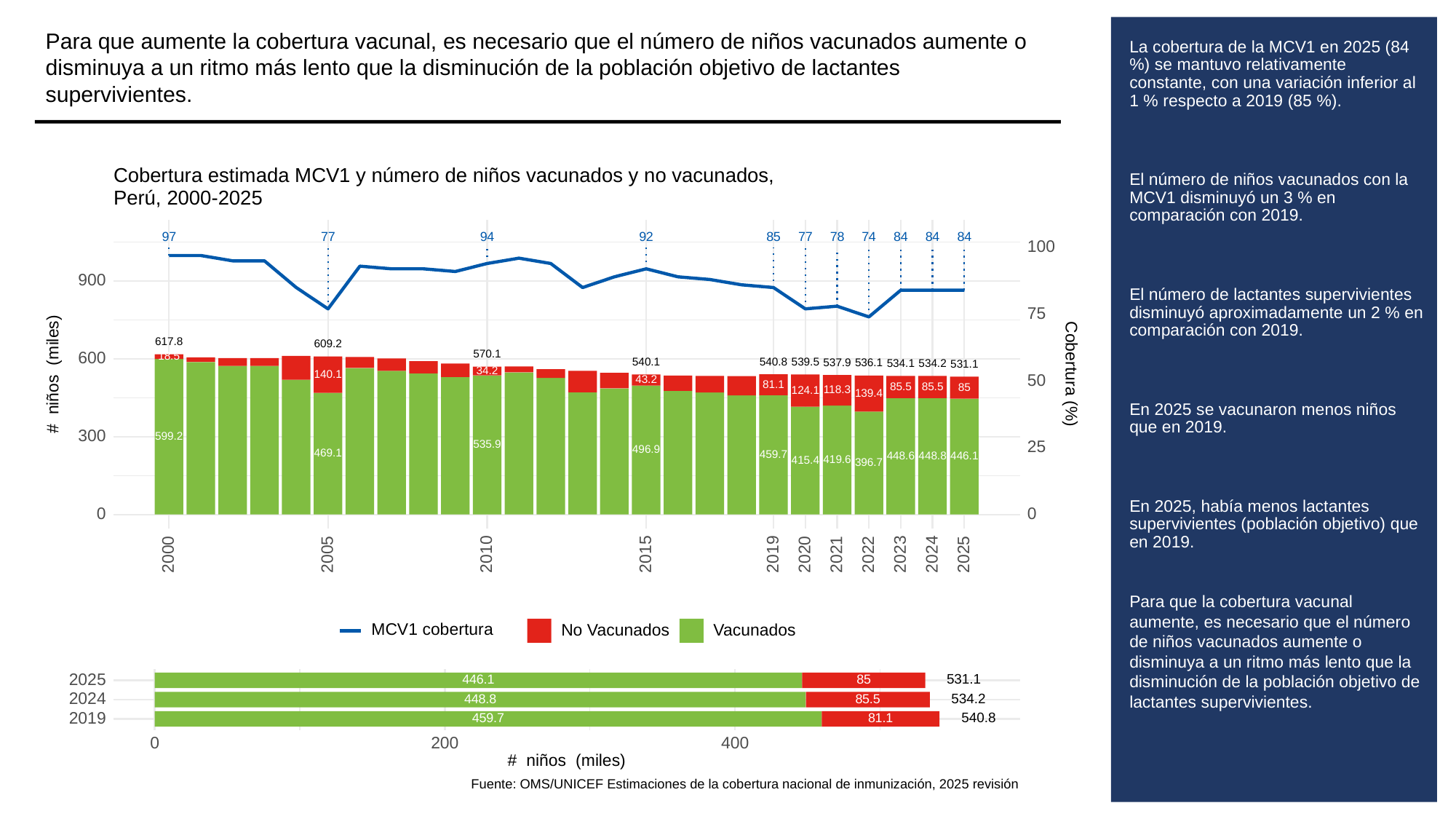

Para que aumente la cobertura vacunal, es necesario que el número de niños vacunados aumente o disminuya a un ritmo más lento que la disminución de la población objetivo de lactantes supervivientes.
# La cobertura de la MCV1 en 2025 (84 %) se mantuvo relativamente constante, con una variación inferior al 1 % respecto a 2019 (85 %).

El número de niños vacunados con la MCV1 disminuyó un 3 % en comparación con 2019.

El número de lactantes supervivientes disminuyó aproximadamente un 2 % en comparación con 2019.

En 2025 se vacunaron menos niños que en 2019.

En 2025, había menos lactantes supervivientes (población objetivo) que en 2019.

Para que la cobertura vacunal aumente, es necesario que el número de niños vacunados aumente o disminuya a un ritmo más lento que la disminución de la población objetivo de lactantes supervivientes.

Cobertura estimada MCV1 y número de niños vacunados y no vacunados,
Perú, 2000-2025

97
94
92
85
78
84
84
84
74
77
77
100

900

75

617.8
609.2
570.1
18.5
600

540.8

540.1
539.5

537.9

536.1
534.2
534.1
531.1

#  niños  (miles)
Cobertura (%)

34.2

140.1

50

43.2

81.1
85.5
85.5
85

118.3
124.1

139.4

300
599.2

535.9
25
496.9
469.1
459.7
448.8
448.6
446.1
419.6
415.4
396.7

0
0

2023
2000
2005
2010
2015
2019
2020
2021
2022
2024
2025

MCV1 cobertura
No Vacunados
Vacunados

2025
531.1
446.1
85

2024
534.2
448.8
85.5

2019
540.8
459.7
81.1

0
200
400
#  niños  (miles)
Fuente: OMS/UNICEF Estimaciones de la cobertura nacional de inmunización, 2025 revisión